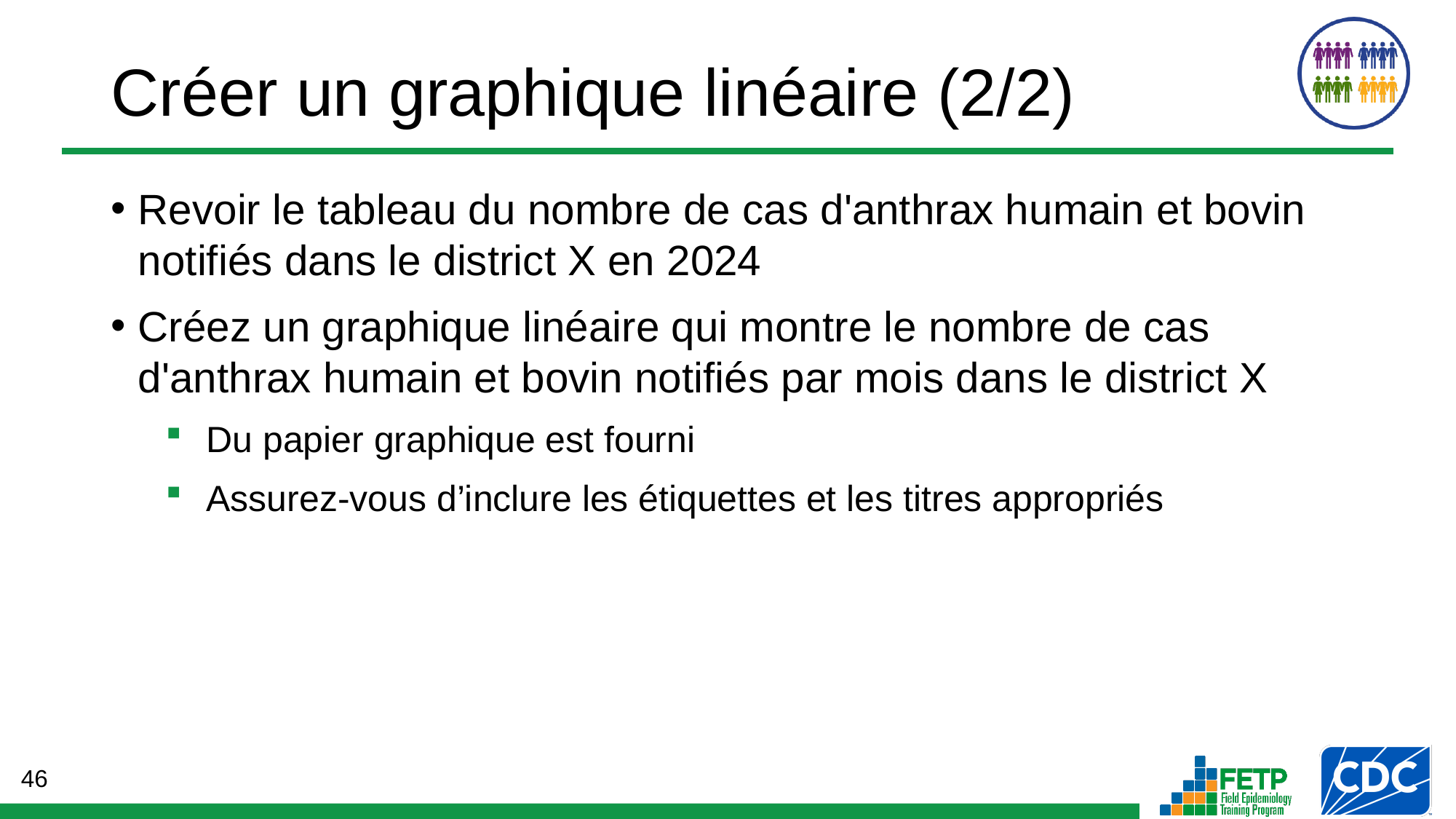

# Créer un graphique linéaire (2/2)
Revoir le tableau du nombre de cas d'anthrax humain et bovin notifiés dans le district X en 2024
Créez un graphique linéaire qui montre le nombre de cas d'anthrax humain et bovin notifiés par mois dans le district X
Du papier graphique est fourni
Assurez-vous d’inclure les étiquettes et les titres appropriés